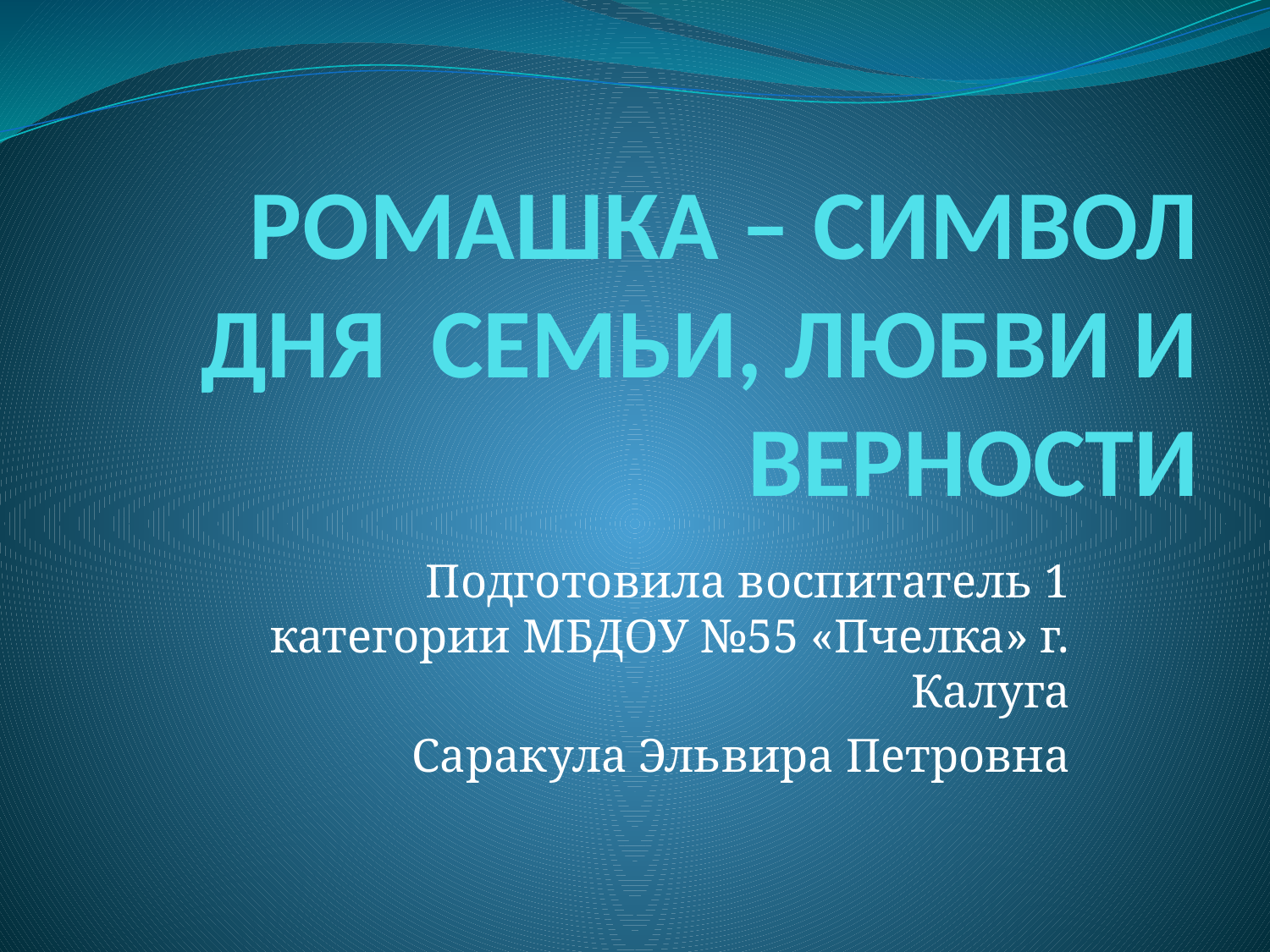

# РОМАШКА – СИМВОЛ ДНЯ  СЕМЬИ, ЛЮБВИ И ВЕРНОСТИ
Подготовила воспитатель 1 категории МБДОУ №55 «Пчелка» г. Калуга
Саракула Эльвира Петровна